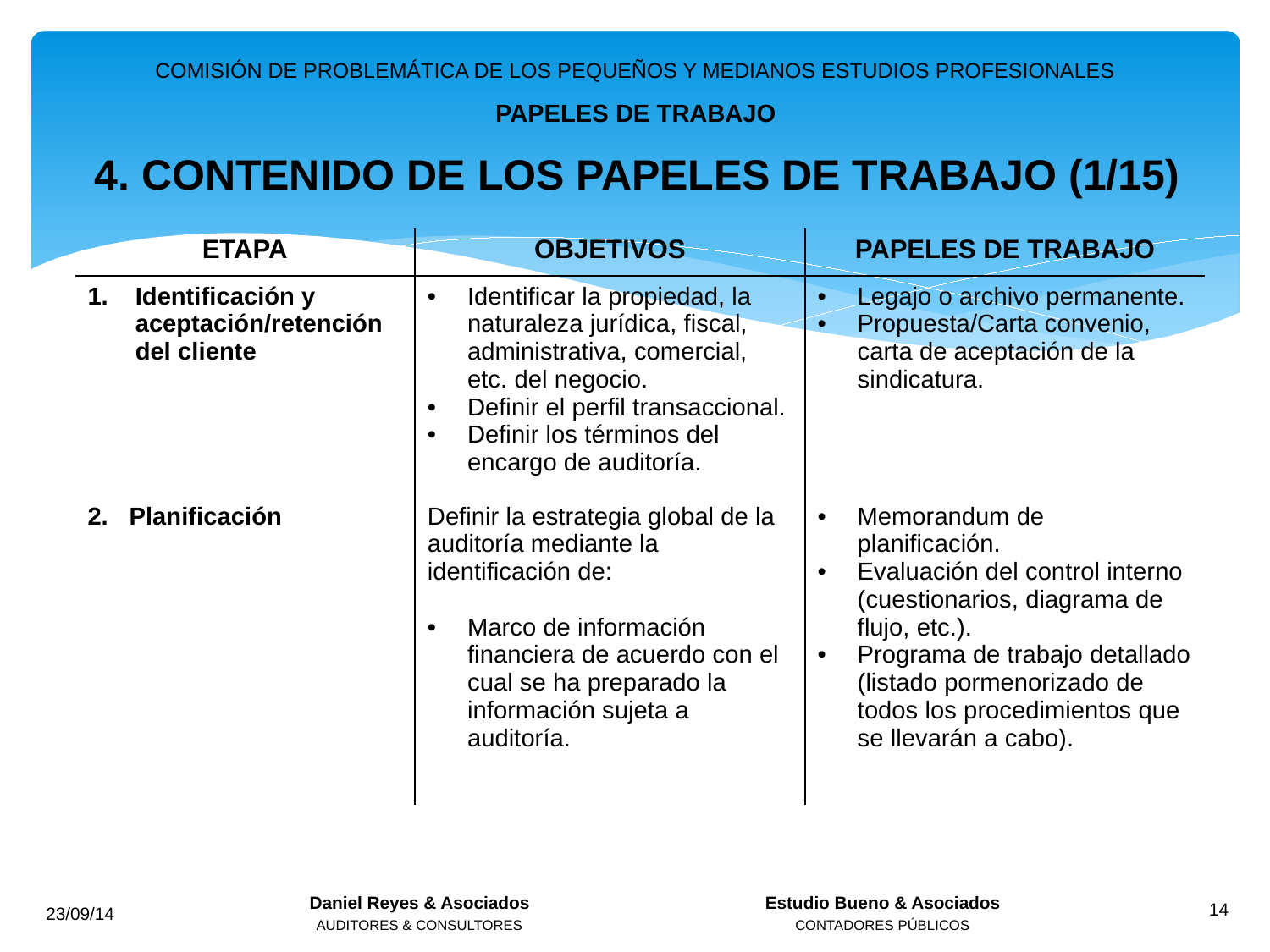

COMISIÓN DE PROBLEMÁTICA DE LOS PEQUEÑOS Y MEDIANOS ESTUDIOS PROFESIONALES
PAPELES DE TRABAJO
4. CONTENIDO DE LOS PAPELES DE TRABAJO (1/15)
| ETAPA | OBJETIVOS | PAPELES DE TRABAJO |
| --- | --- | --- |
| Identificación y aceptación/retención del cliente | Identificar la propiedad, la naturaleza jurídica, fiscal, administrativa, comercial, etc. del negocio. Definir el perfil transaccional. Definir los términos del encargo de auditoría. | Legajo o archivo permanente. Propuesta/Carta convenio, carta de aceptación de la sindicatura. |
| 2. Planificación | Definir la estrategia global de la auditoría mediante la identificación de: Marco de información financiera de acuerdo con el cual se ha preparado la información sujeta a auditoría. | Memorandum de planificación. Evaluación del control interno (cuestionarios, diagrama de flujo, etc.). Programa de trabajo detallado (listado pormenorizado de todos los procedimientos que se llevarán a cabo). |
Daniel Reyes & Asociados
AUDITORES & CONSULTORES
Estudio Bueno & Asociados
CONTADORES PÚBLICOS
23/09/14
14